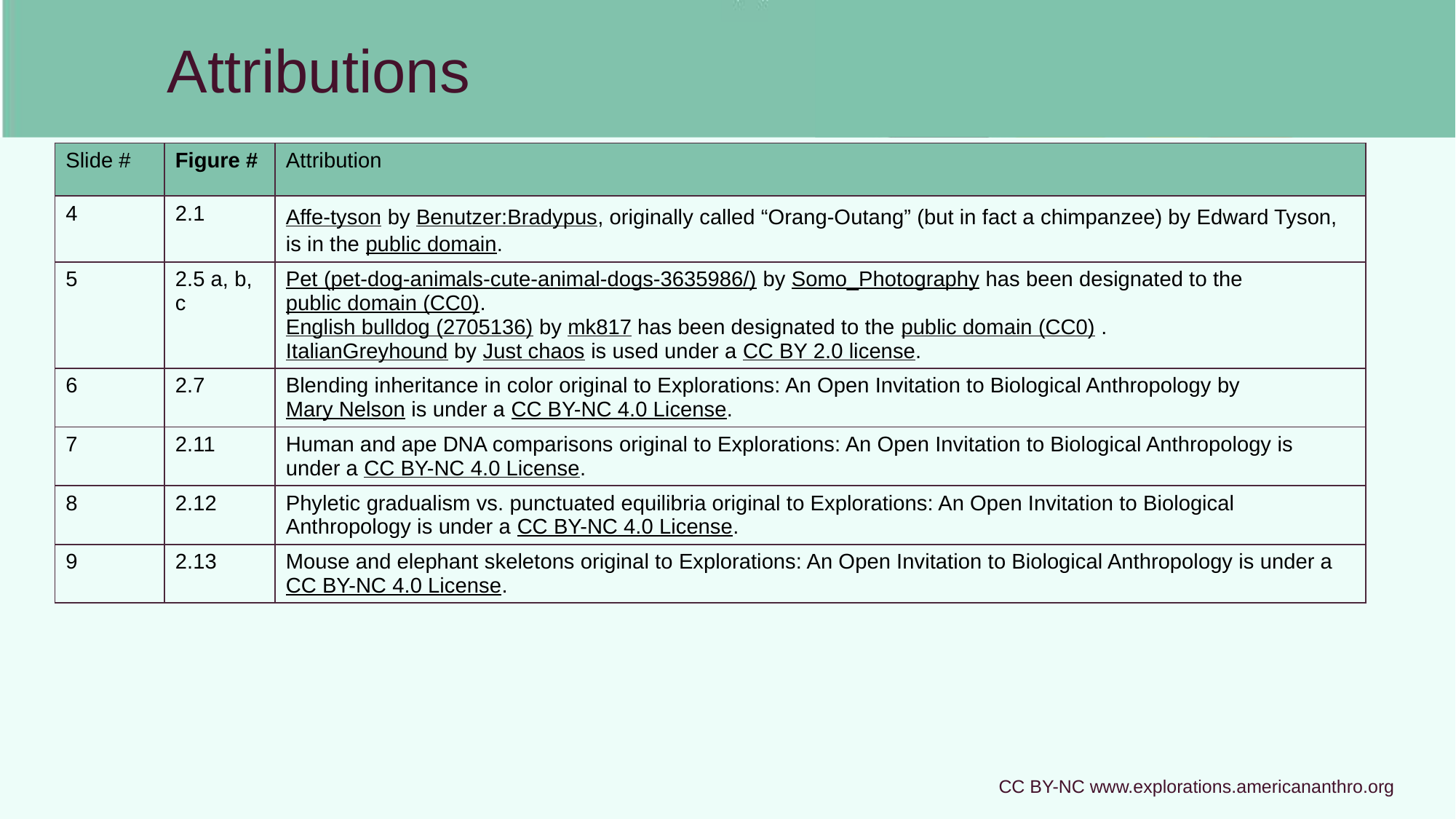

# Attributions
| Slide # | Figure # | Attribution |
| --- | --- | --- |
| 4 | 2.1 | Affe-tyson by Benutzer:Bradypus, originally called “Orang-Outang” (but in fact a chimpanzee) by Edward Tyson, is in the public domain. |
| 5 | 2.5 a, b, c | Pet (pet-dog-animals-cute-animal-dogs-3635986/) by Somo\_Photography has been designated to the public domain (CC0). English bulldog (2705136) by mk817 has been designated to the public domain (CC0) . ItalianGreyhound by Just chaos is used under a CC BY 2.0 license. |
| 6 | 2.7 | Blending inheritance in color original to Explorations: An Open Invitation to Biological Anthropology by Mary Nelson is under a CC BY-NC 4.0 License. |
| 7 | 2.11 | Human and ape DNA comparisons original to Explorations: An Open Invitation to Biological Anthropology is under a CC BY-NC 4.0 License. |
| 8 | 2.12 | Phyletic gradualism vs. punctuated equilibria original to Explorations: An Open Invitation to Biological Anthropology is under a CC BY-NC 4.0 License. |
| 9 | 2.13 | Mouse and elephant skeletons original to Explorations: An Open Invitation to Biological Anthropology is under a CC BY-NC 4.0 License. |